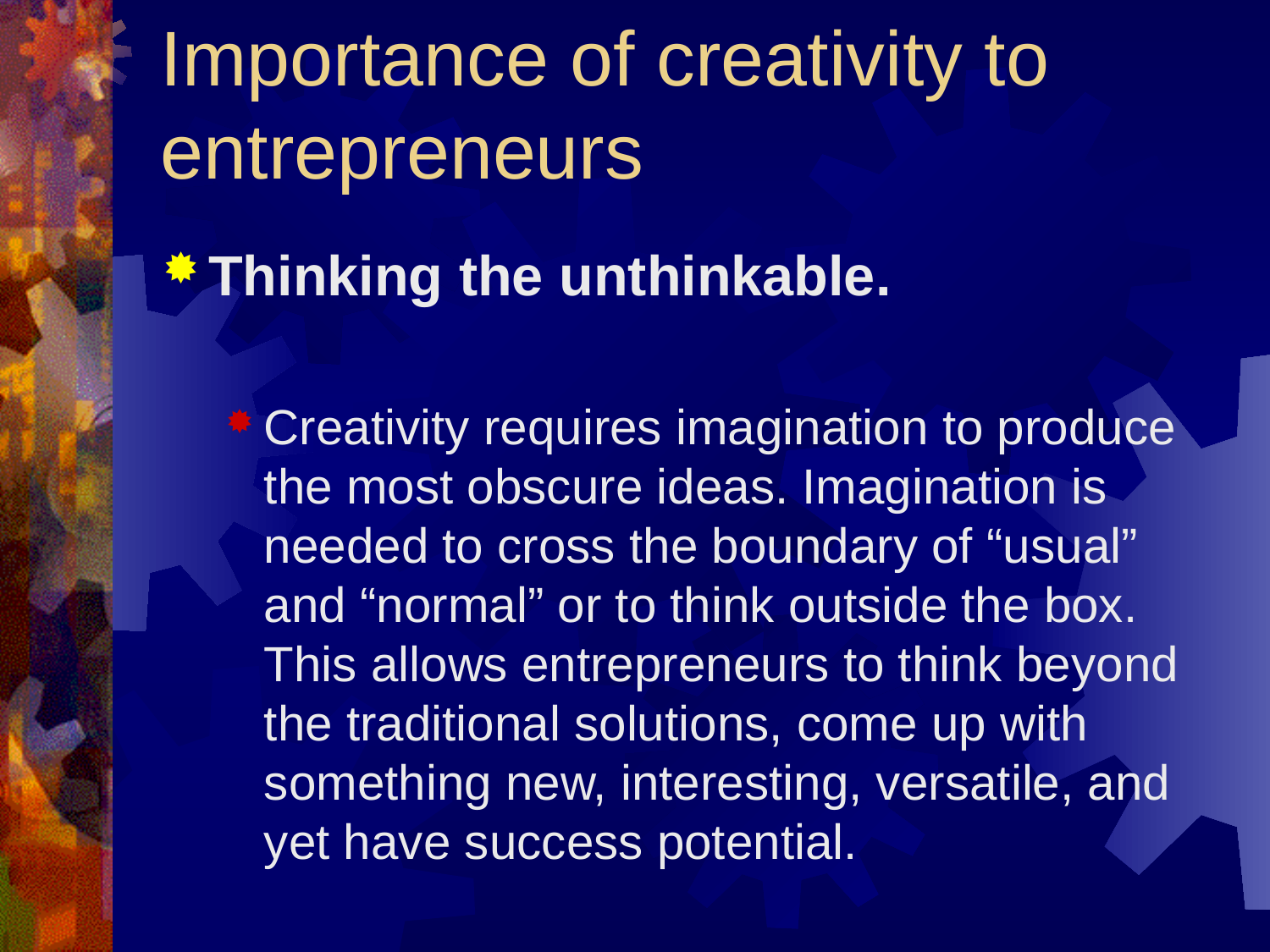

# Importance of creativity to entrepreneurs
Thinking the unthinkable.

Creativity requires imagination to produce the most obscure ideas. Imagination is needed to cross the boundary of “usual” and “normal” or to think outside the box. This allows entrepreneurs to think beyond the traditional solutions, come up with something new, interesting, versatile, and yet have success potential.